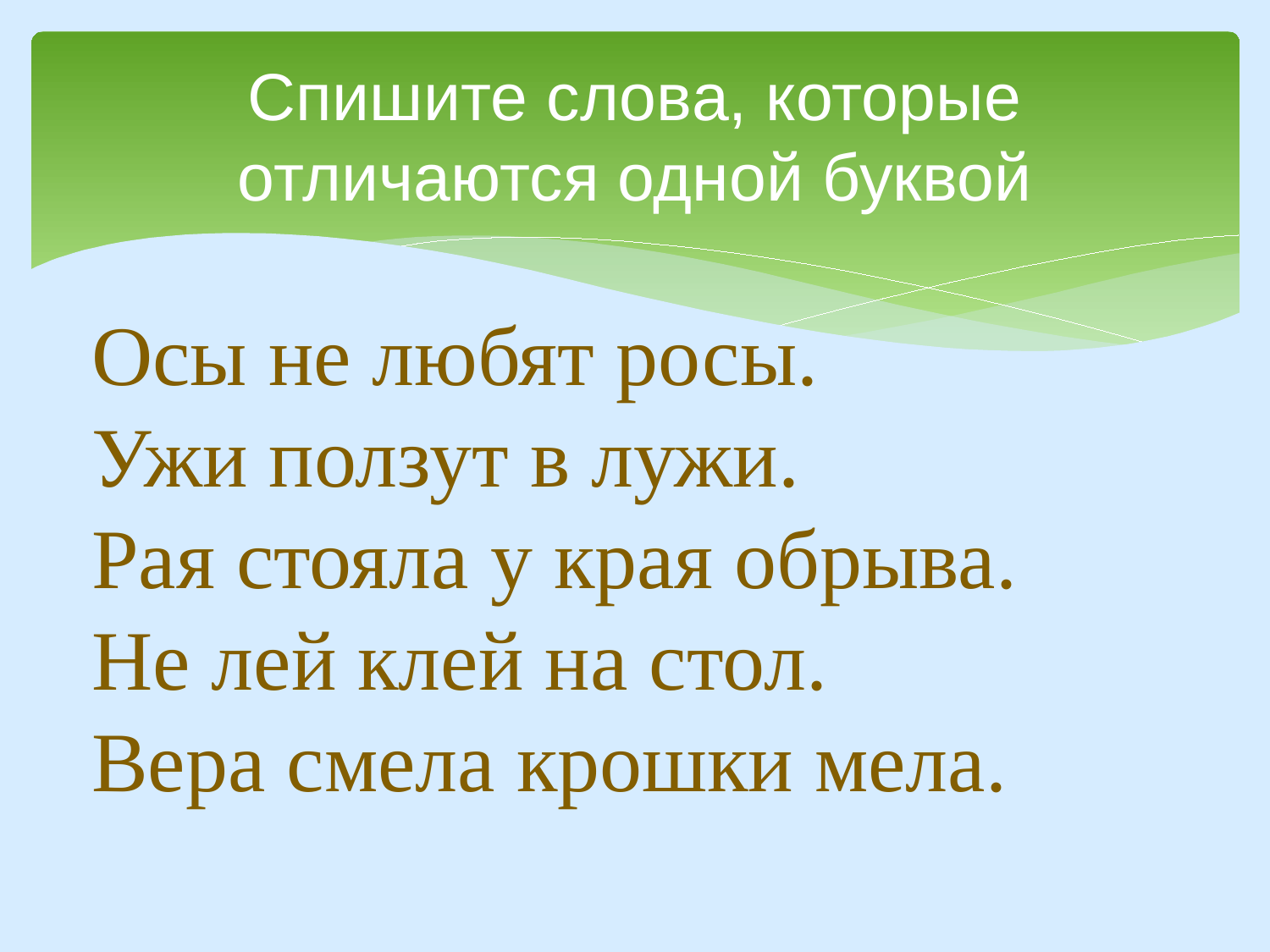

# Спишите слова, которые отличаются одной буквой
Осы не любят росы.
Ужи ползут в лужи.
Рая стояла у края обрыва.
Не лей клей на стол.
Вера смела крошки мела.